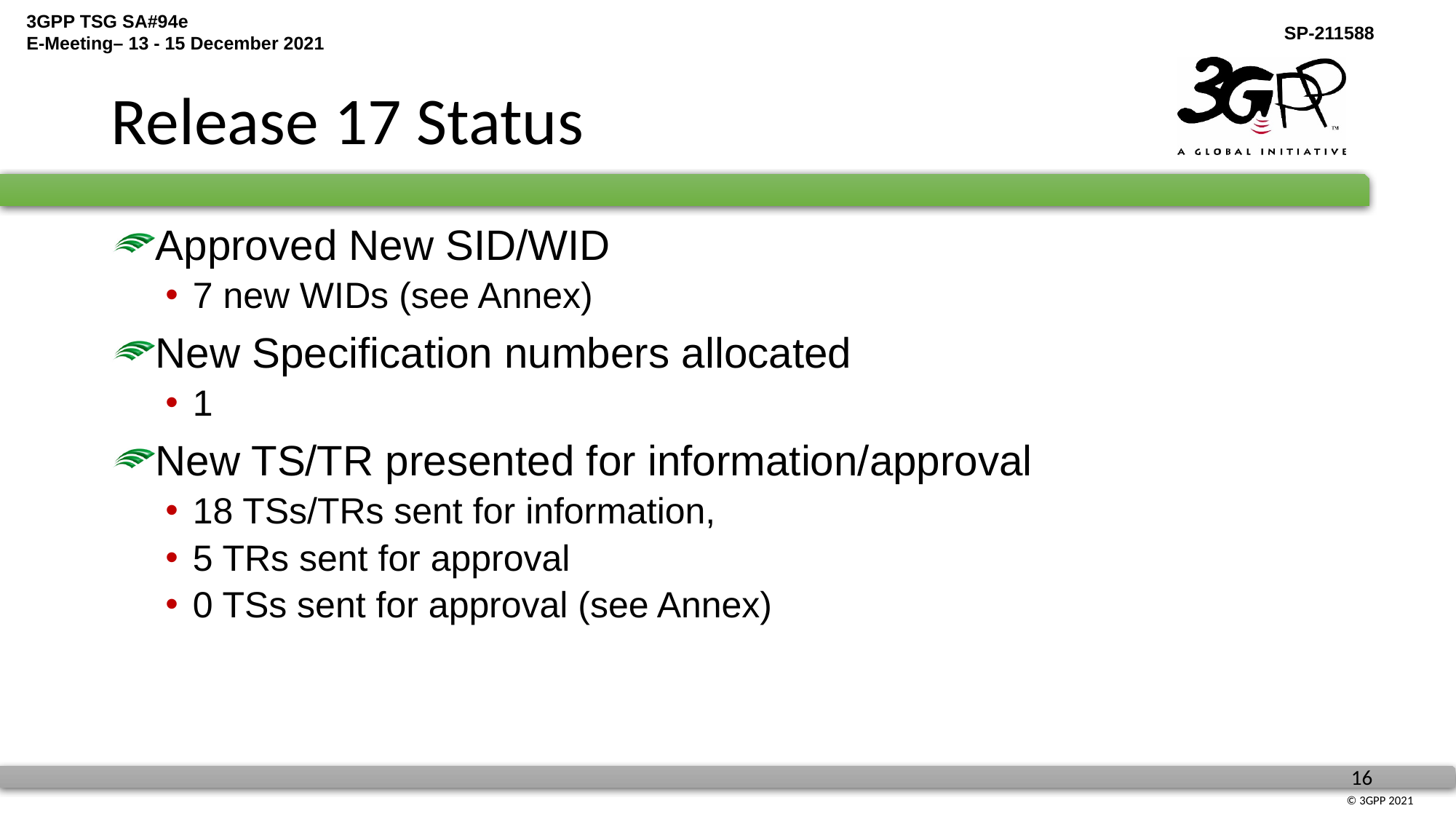

# Release 17 Status
Approved New SID/WID
7 new WIDs (see Annex)
New Specification numbers allocated
1
New TS/TR presented for information/approval
18 TSs/TRs sent for information,
5 TRs sent for approval
0 TSs sent for approval (see Annex)